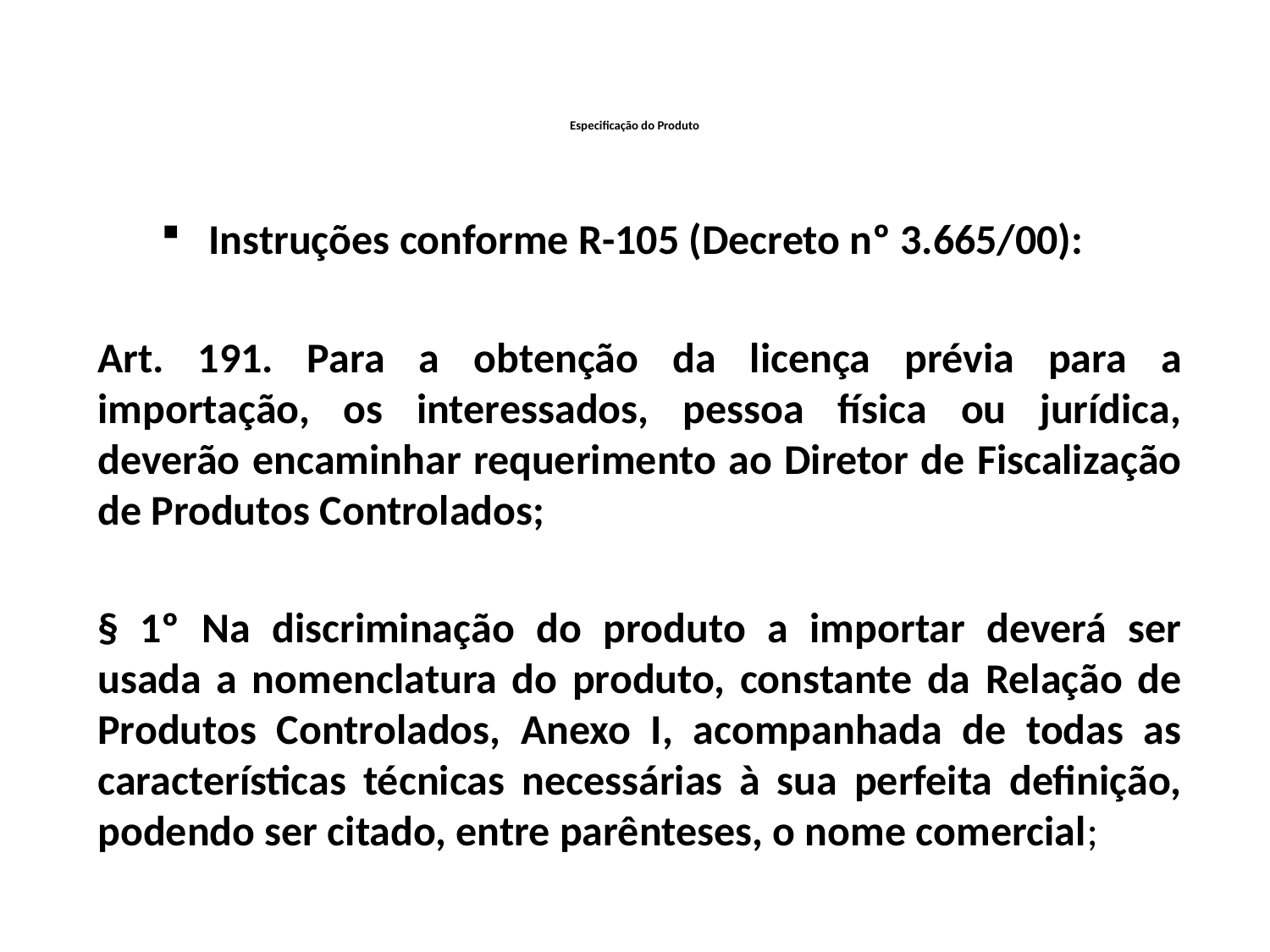

# Especificação do Produto

Instruções conforme R-105 (Decreto nº 3.665/00):

Art. 191. Para a obtenção da licença prévia para a importação, os interessados, pessoa física ou jurídica, deverão encaminhar requerimento ao Diretor de Fiscalização de Produtos Controlados;

§ 1º Na discriminação do produto a importar deverá ser usada a nomenclatura do produto, constante da Relação de Produtos Controlados, Anexo I, acompanhada de todas as características técnicas necessárias à sua perfeita definição, podendo ser citado, entre parênteses, o nome comercial;